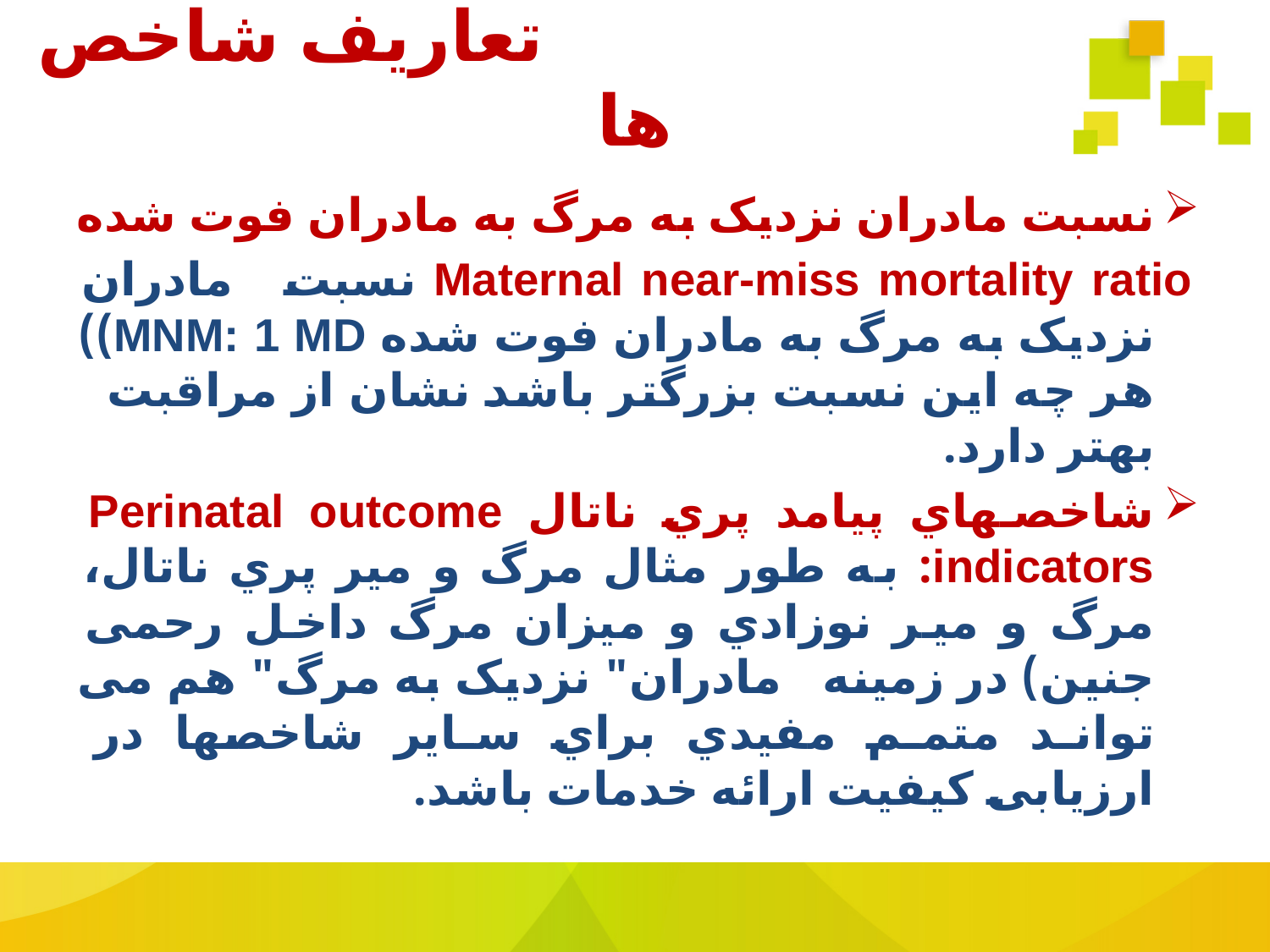

# تعاریف شاخص ها
نسبت مادران نزدیک به مرگ به مادران فوت شده
Maternal near-miss mortality ratio نسبت   مادران نزدیک به مرگ به مادران فوت شده MNM: 1 MD)) هر چه این نسبت بزرگتر باشد نشان از مراقبت   بهتر دارد.
شاخصهاي پیامد پري ناتال Perinatal outcome indicators: به طور مثال مرگ و میر پري ناتال، مرگ و میر نوزادي و میزان مرگ داخل رحمی جنین) در زمینه   مادران" نزدیک به مرگ" هم می تواند متمم مفیدي براي سایر شاخصها در ارزیابی کیفیت ارائه خدمات باشد.